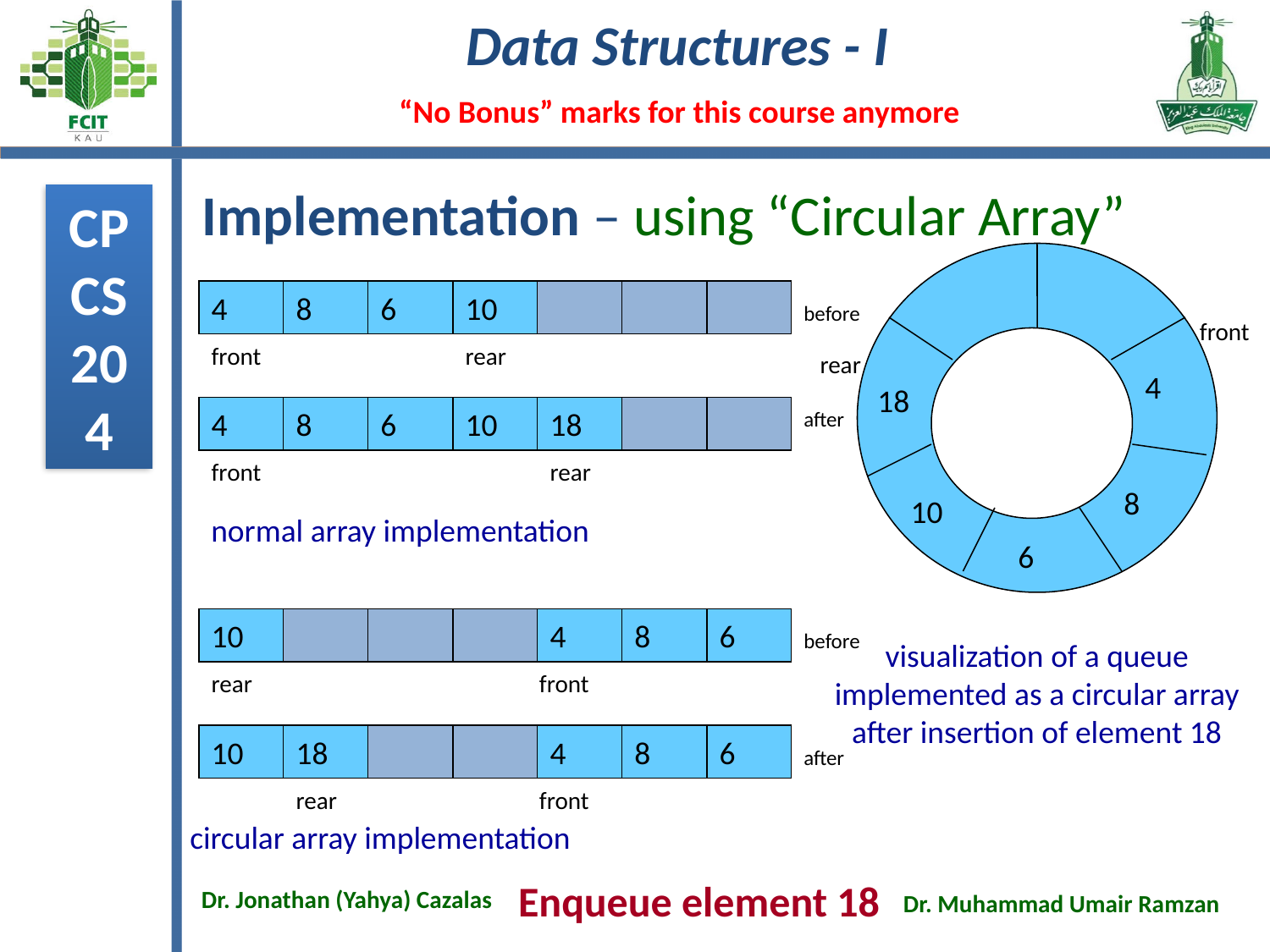

Implementation – using “Circular Array”

front
rear
4
8
6
visualization of a queue
implemented as a circular array
after insertion of element 18
10
18

4
8
6
10

front
rear
before
normal array implementation

4
8
6
10
18

after
front
rear

10

4
8
6
before
rear
front
circular array implementation
10
18

4
8
6
after
rear
front
Enqueue element 18